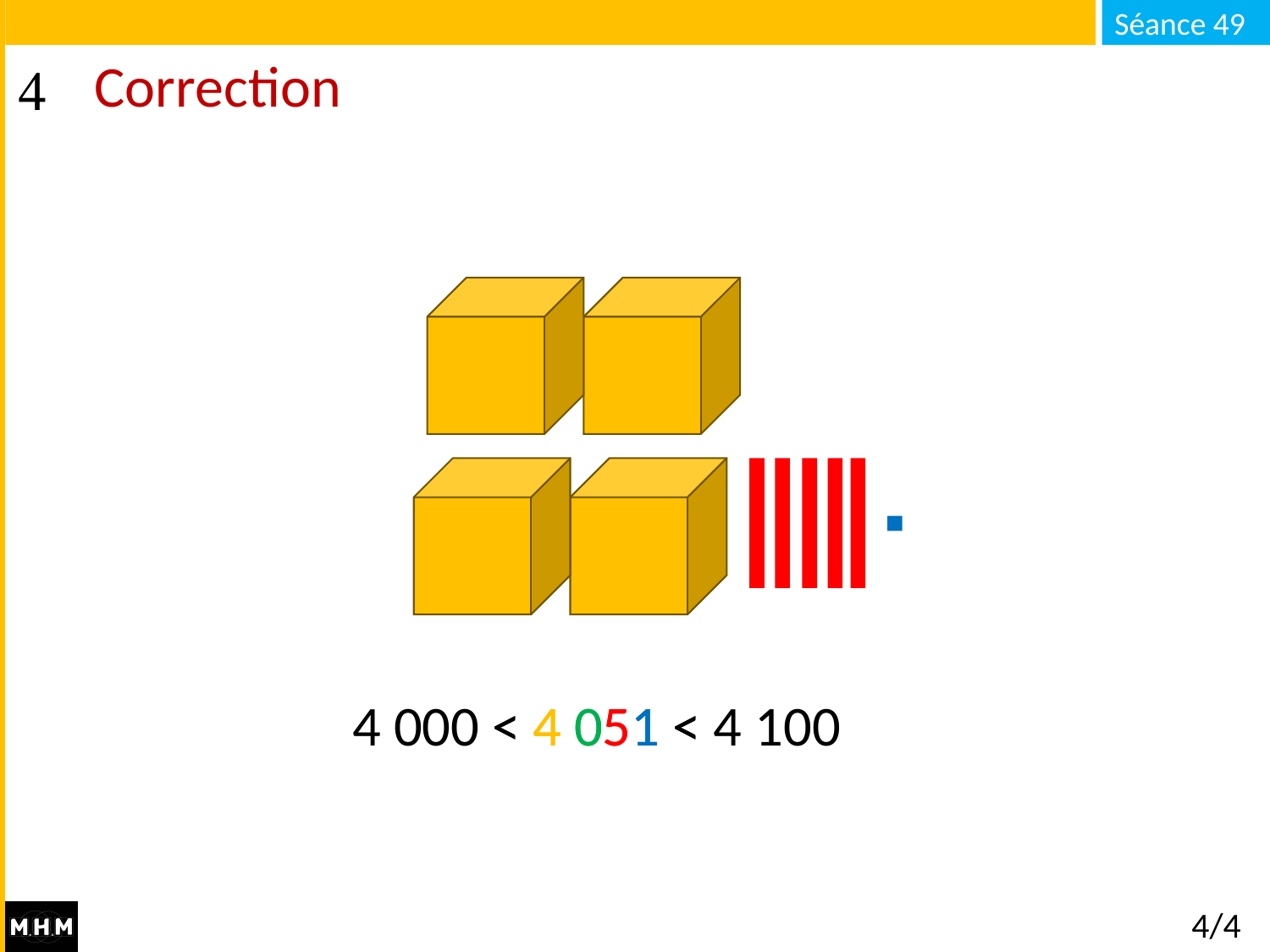

# Correction

4 000 < 4 051 < 4 100
4 300 < 4 051 < 4 400
4/4